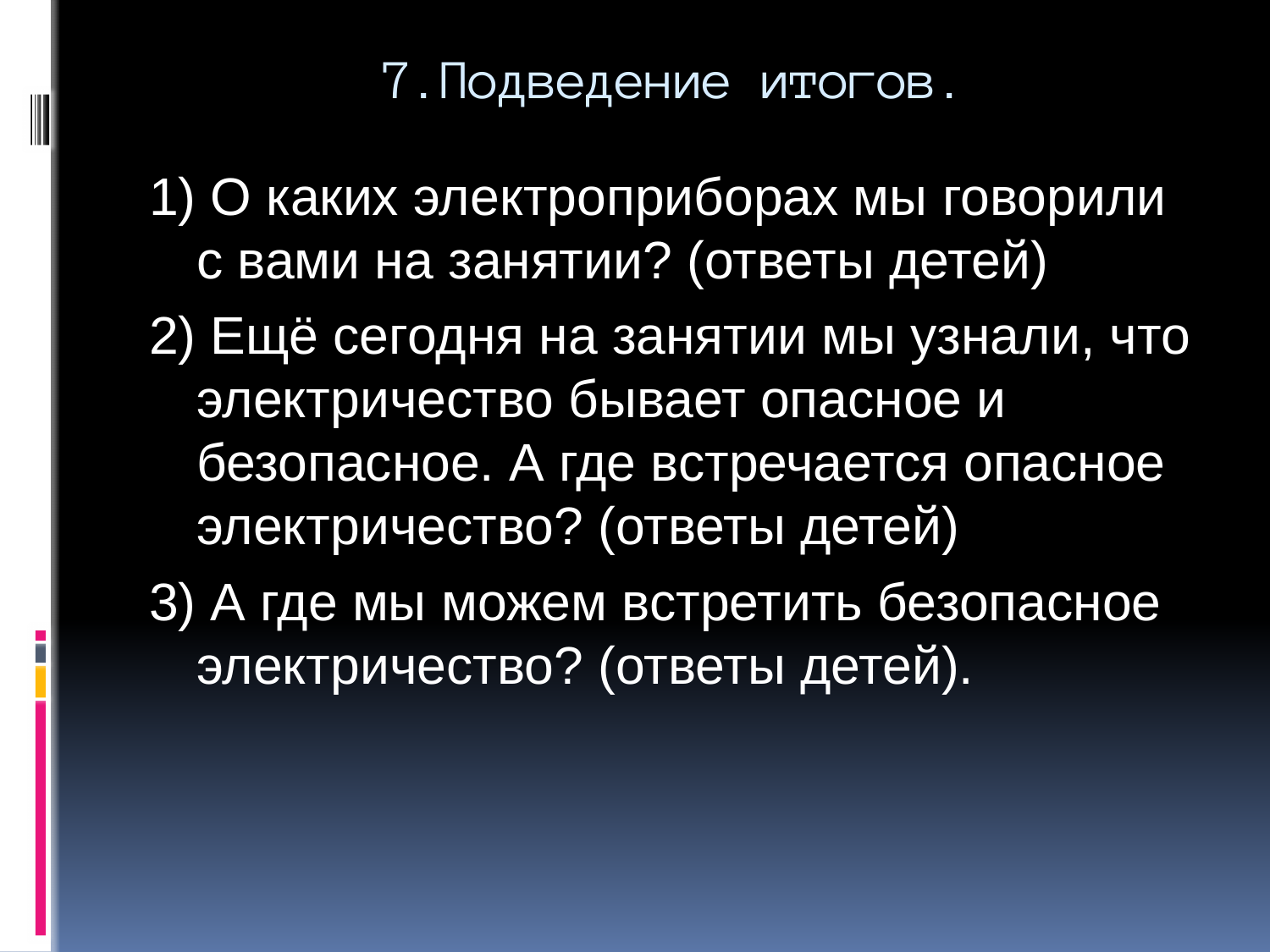

# 7.Подведение итогов.
1) О каких электроприборах мы говорили с вами на занятии? (ответы детей)
2) Ещё сегодня на занятии мы узнали, что электричество бывает опасное и безопасное. А где встречается опасное электричество? (ответы детей)
3) А где мы можем встретить безопасное электричество? (ответы детей).